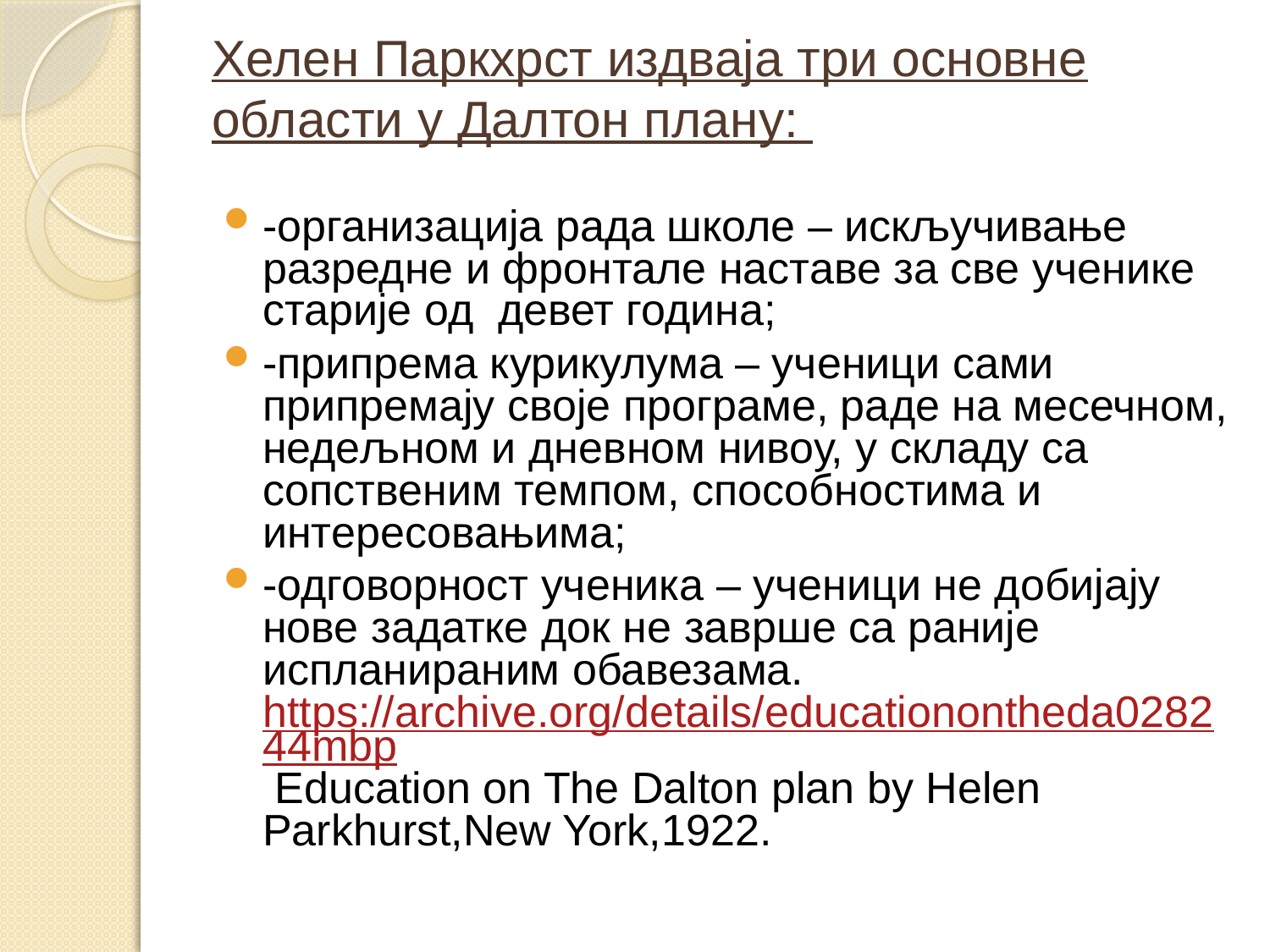

# Хелен Паркхрст издваја три основне области у Далтон плану:
-oрганизација рада школе – искључивање разредне и фронтале наставе за све ученике старије од  девет година;
-припрема курикулума – ученици сами припремају своје програме, раде на месечном, недељном и дневном нивоу, у складу са сопственим темпом, способностима и интересовањима;
-одговорност ученика – ученици не добијају нове задатке док не заврше са раније испланираним обавезама. https://archive.org/details/educationontheda028244mbp Education on The Dalton plan by Helen Parkhurst,New York,1922.